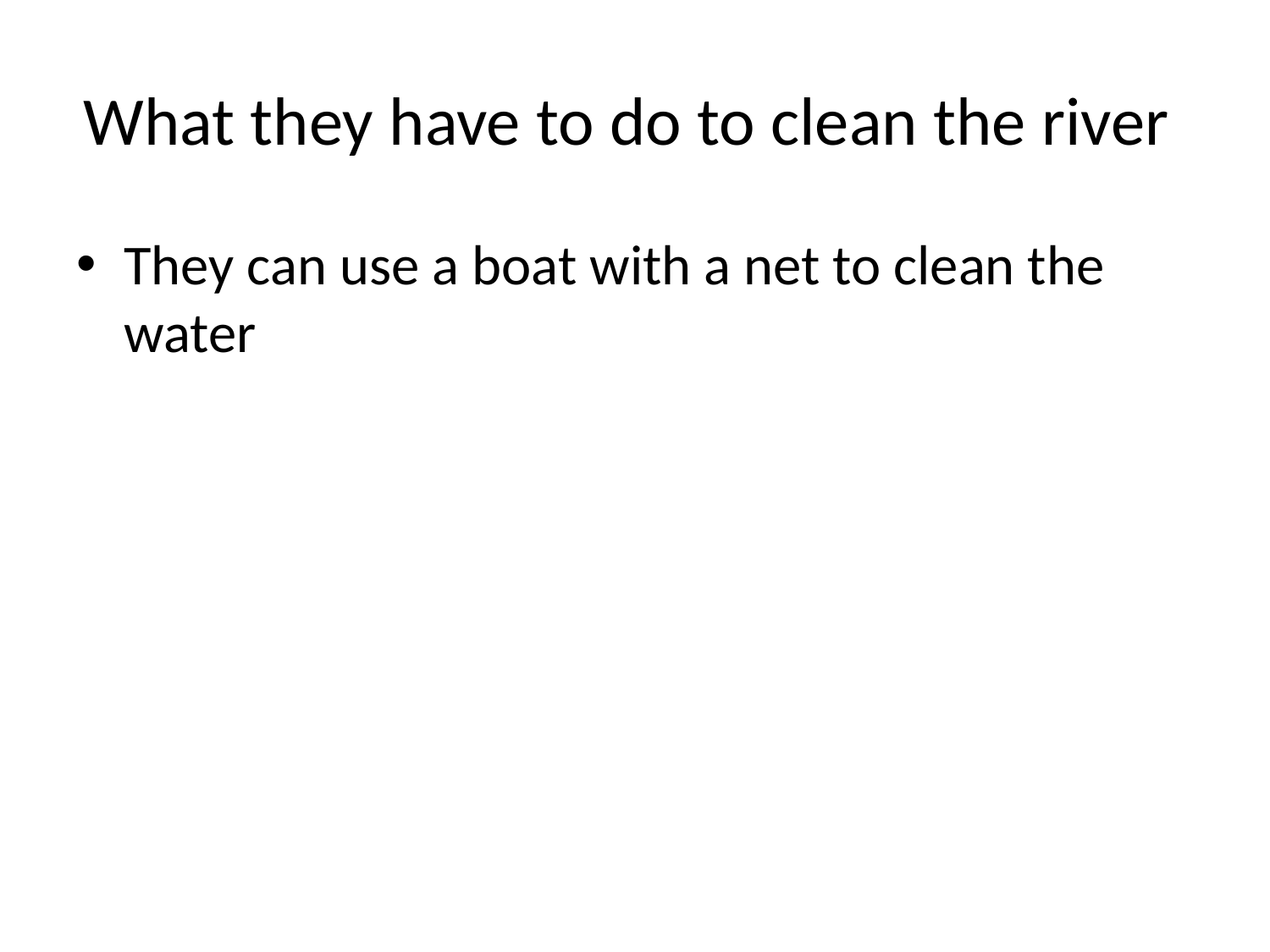

# What they have to do to clean the river
They can use a boat with a net to clean the water